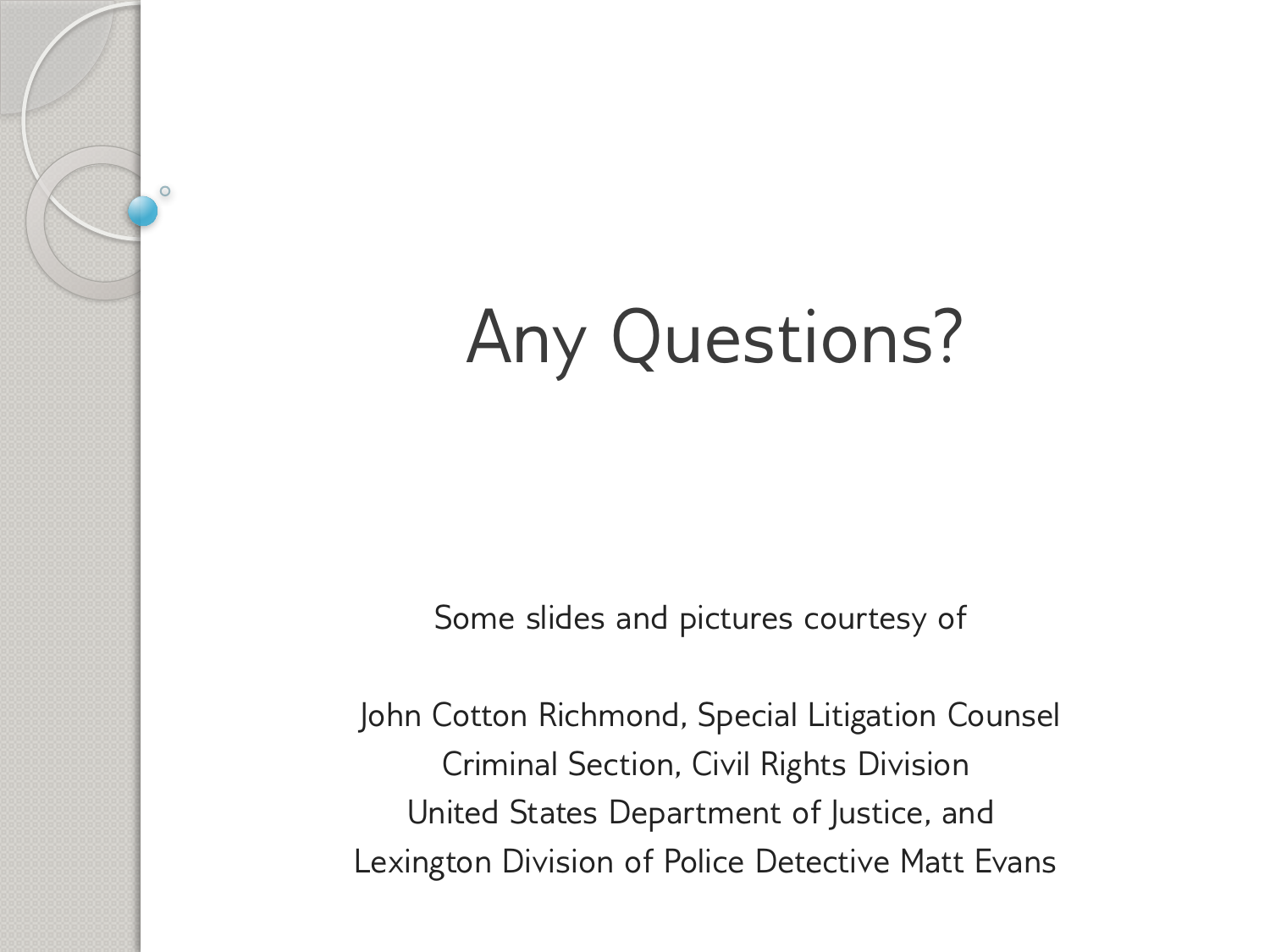

# Any Questions?

Some slides and pictures courtesy of

 John Cotton Richmond, Special Litigation Counsel
Criminal Section, Civil Rights Division
United States Department of Justice, and
Lexington Division of Police Detective Matt Evans